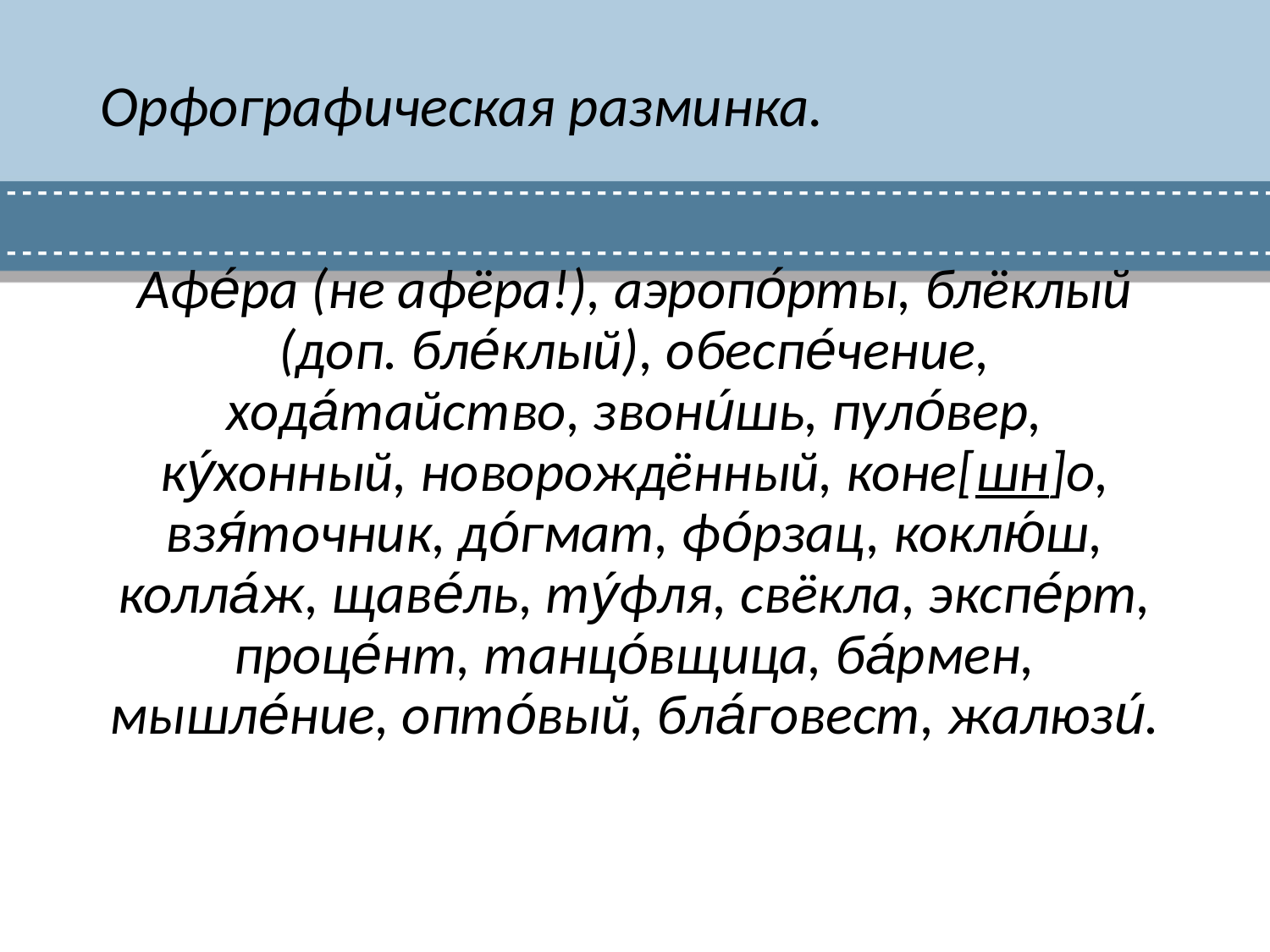

# Орфографическая разминка.
Афе́ра (не афёра!), аэропо́рты, блёклый (доп. бле́клый), обеспе́чение, хода́тайство, звони́шь, пуло́вер, ку́хонный, новорождённый, коне[шн]о, взя́точник, до́гмат, фо́рзац, коклю́ш, колла́ж, щаве́ль, ту́фля, свёкла, экспе́рт, проце́нт, танцо́вщица, ба́рмен, мышле́ние, опто́вый, бла́говест, жалюзи́.